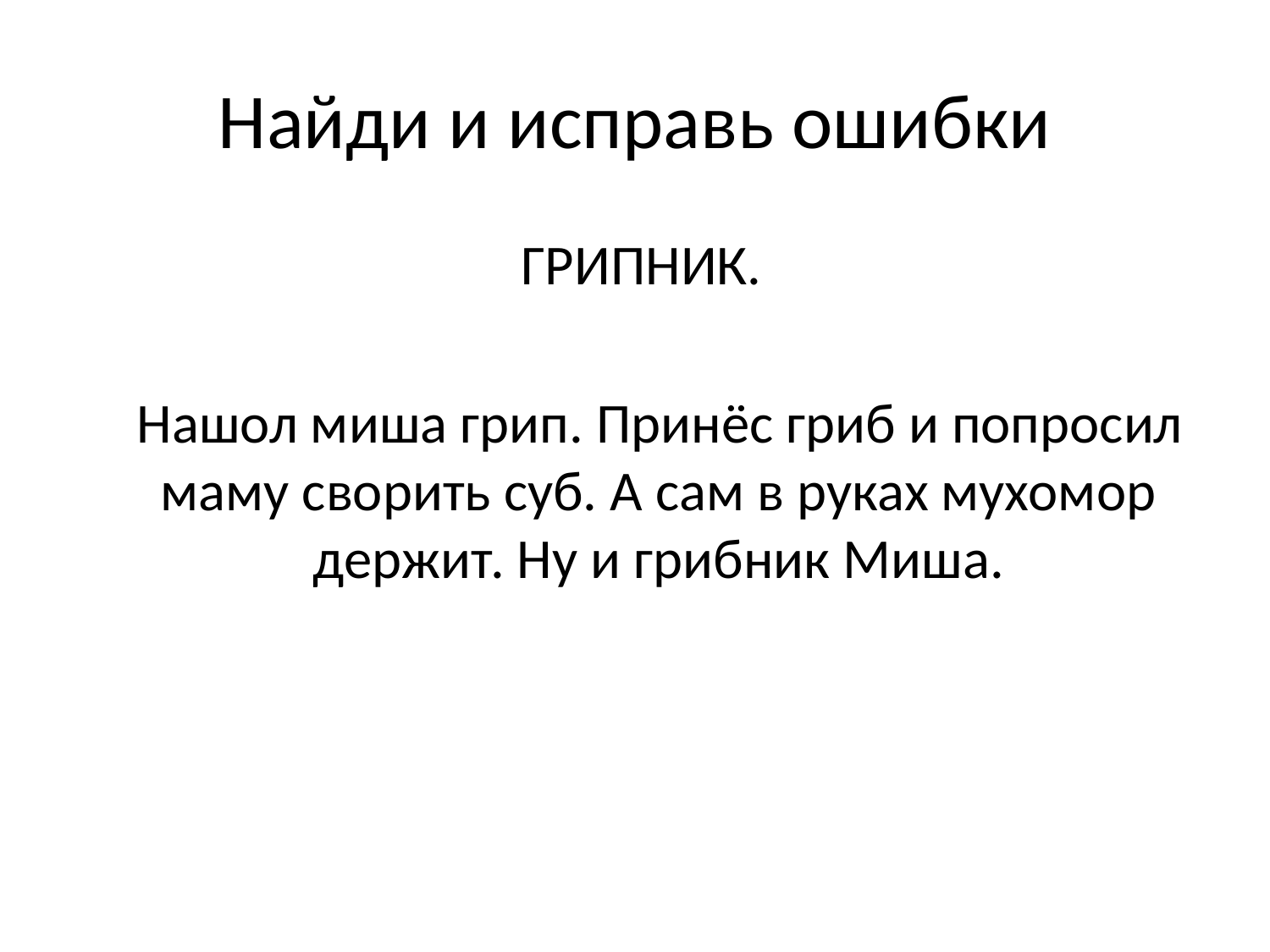

# Найди и исправь ошибки
 ГРИПНИК.

    Нашол миша грип. Принёс гриб и попросил маму сворить суб. А сам в руках мухомор держит. Ну и грибник Миша.